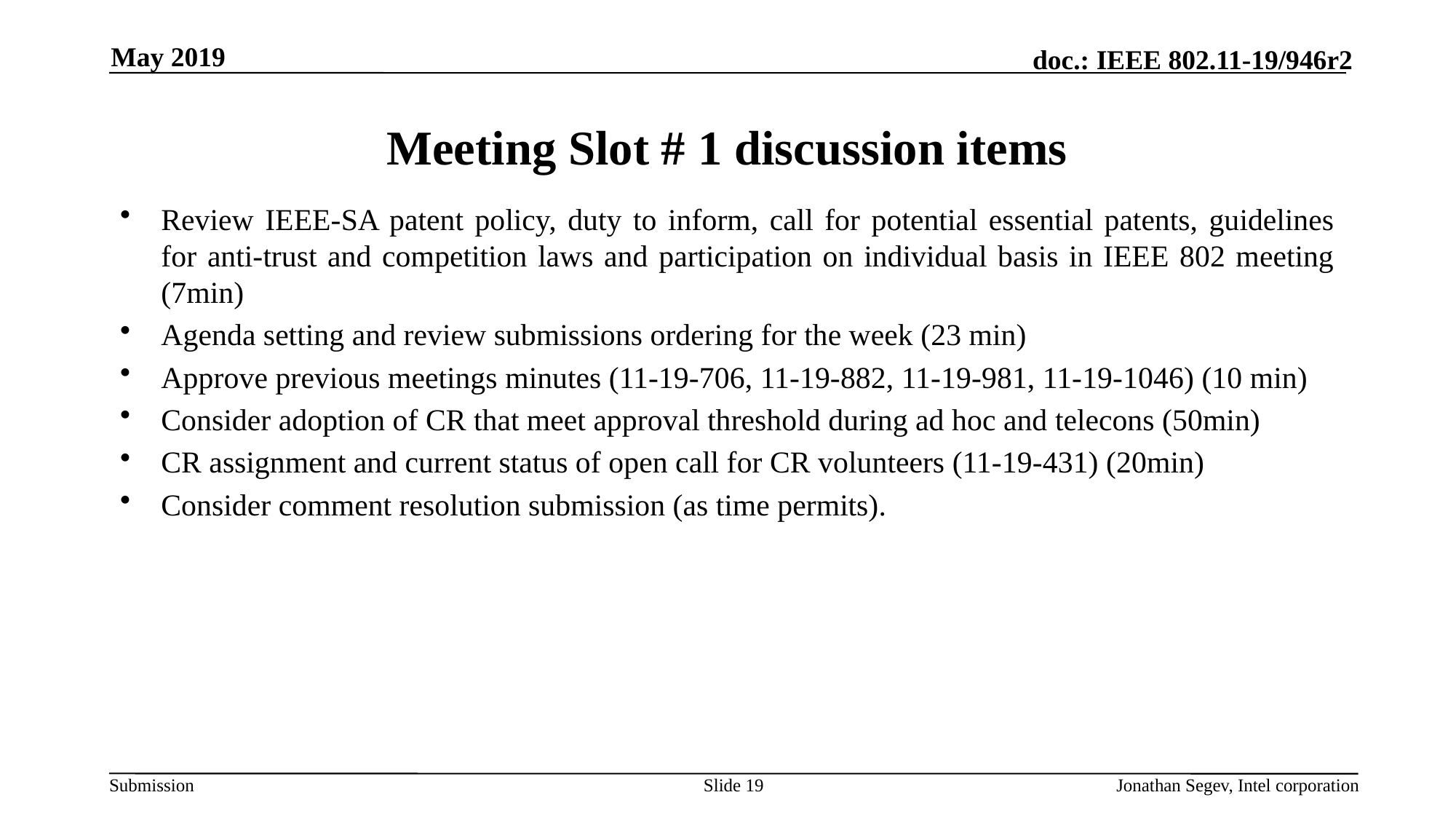

May 2019
# Meeting Slot # 1 discussion items
Review IEEE-SA patent policy, duty to inform, call for potential essential patents, guidelines for anti-trust and competition laws and participation on individual basis in IEEE 802 meeting (7min)
Agenda setting and review submissions ordering for the week (23 min)
Approve previous meetings minutes (11-19-706, 11-19-882, 11-19-981, 11-19-1046) (10 min)
Consider adoption of CR that meet approval threshold during ad hoc and telecons (50min)
CR assignment and current status of open call for CR volunteers (11-19-431) (20min)
Consider comment resolution submission (as time permits).

Slide 19
Jonathan Segev, Intel corporation